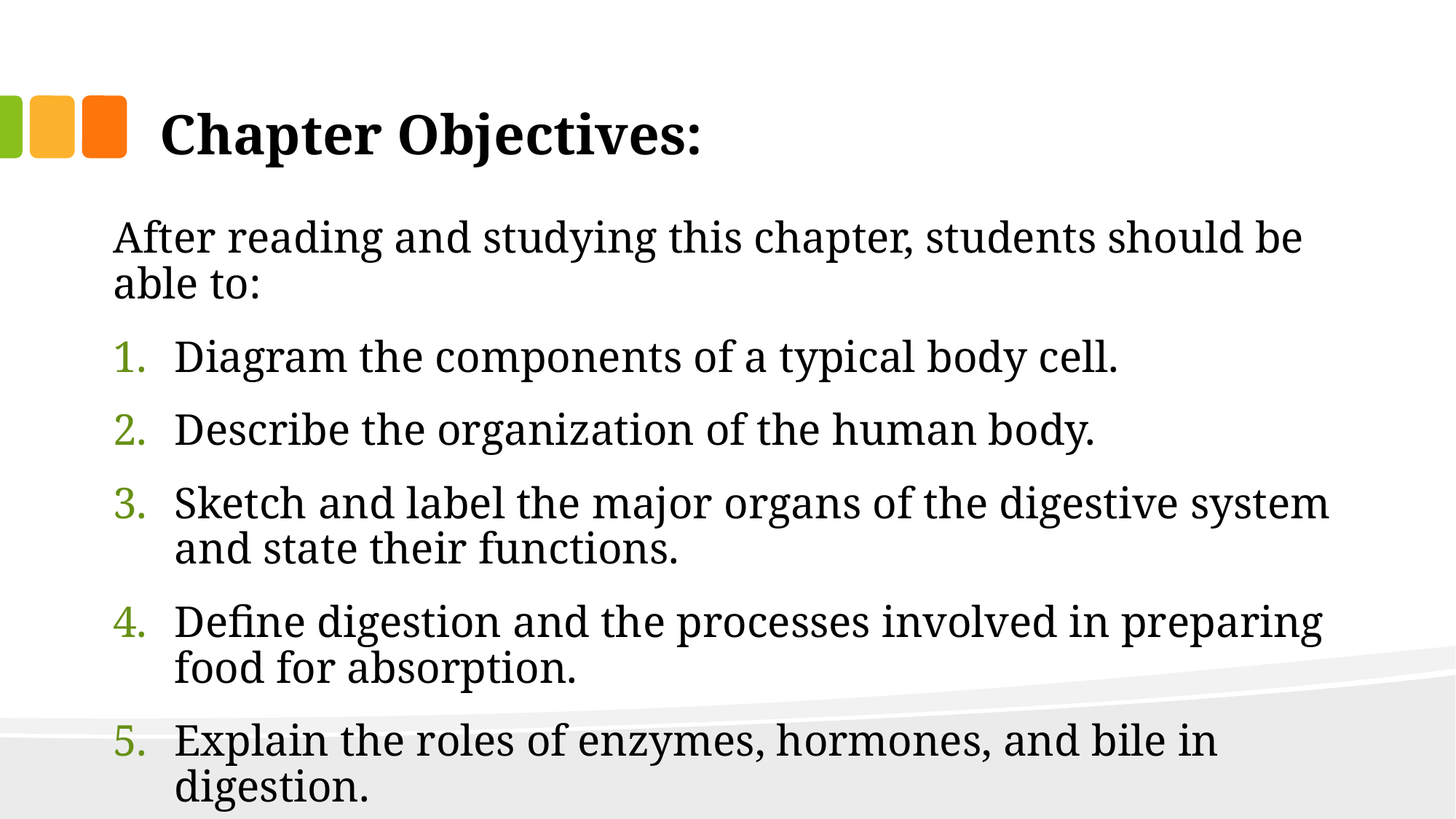

# Chapter Objectives:
After reading and studying this chapter, students should be able to:
Diagram the components of a typical body cell.
Describe the organization of the human body.
Sketch and label the major organs of the digestive system and state their functions.
Define digestion and the processes involved in preparing food for absorption.
Explain the roles of enzymes, hormones, and bile in digestion.